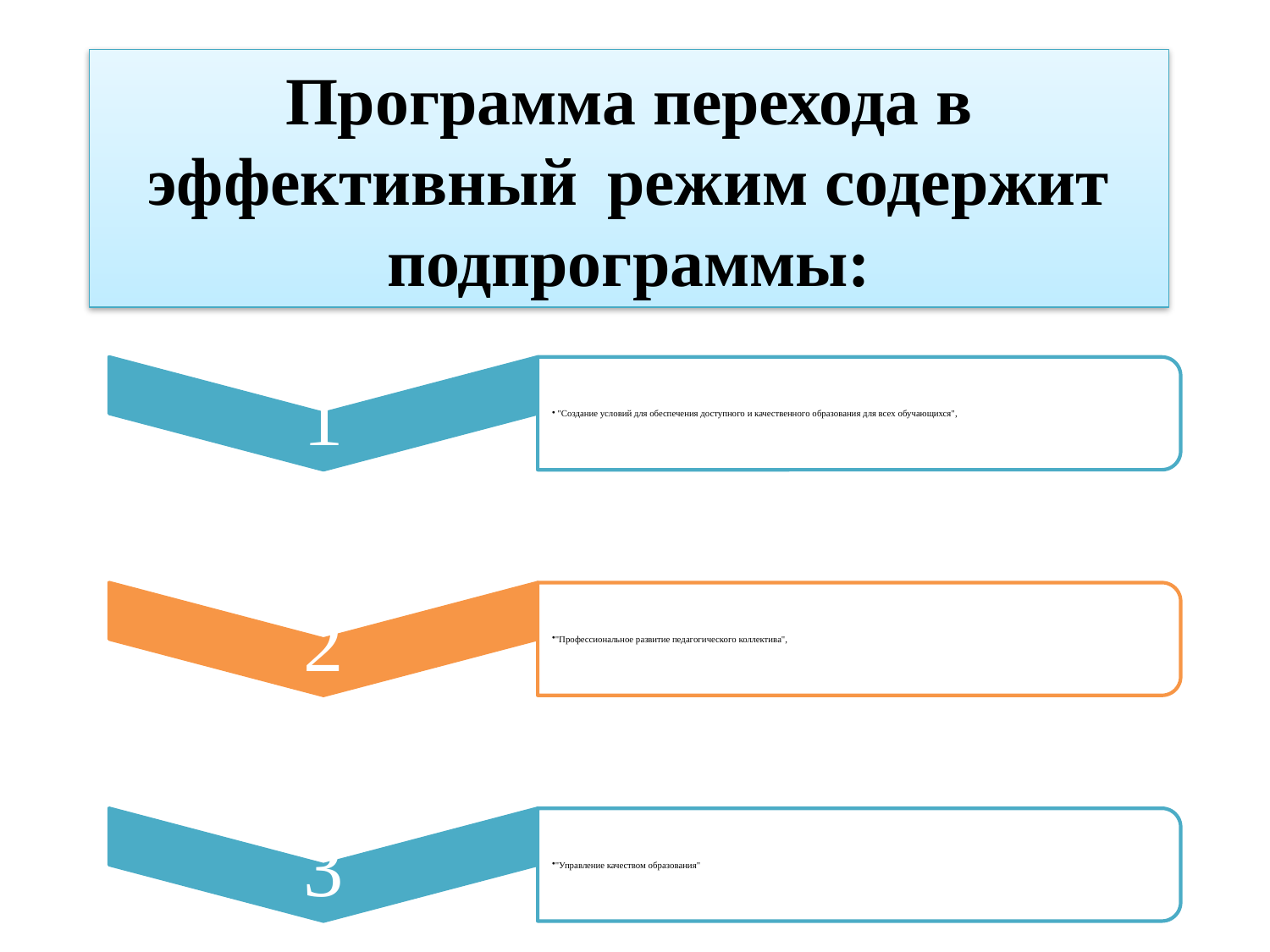

# Программа перехода в эффективный	 режим содержит подпрограммы:
1
 "Создание условий для обеспечения доступного и качественного образования для всех обучающихся",
2
"Профессиональное развитие педагогического коллектива",
3
"Управление качеством образования"